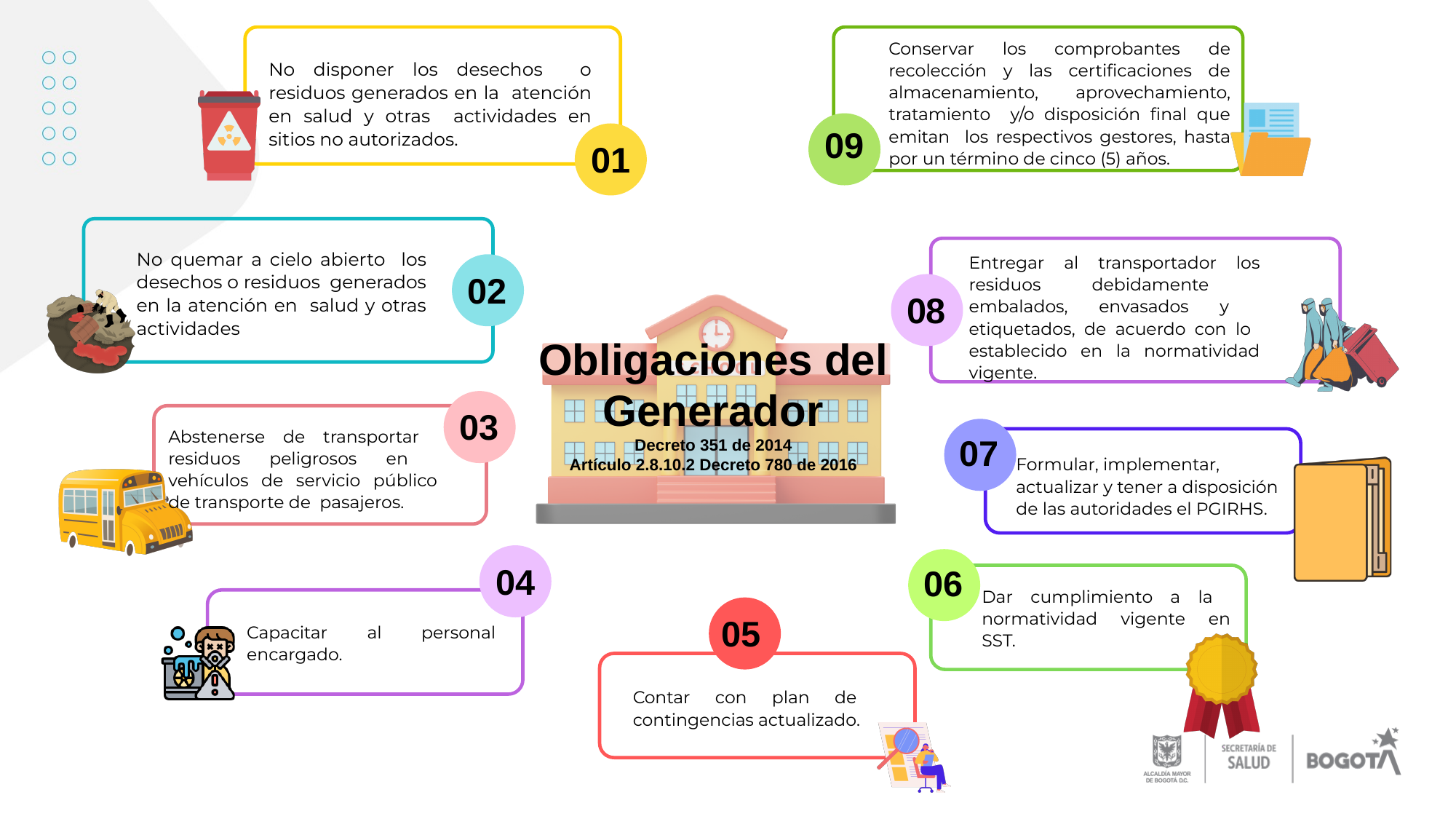

Conservar los comprobantes de recolección y las certificaciones de almacenamiento,  aprovechamiento, tratamiento  y/o disposición final que emitan  los respectivos gestores, hasta por un término de cinco (5) años.
No disponer los desechos  o residuos generados en la  atención en salud y otras  actividades en sitios no autorizados.

09

01

No quemar a cielo abierto  los desechos o residuos  generados en la atención en  salud y otras actividades
Entregar al transportador los residuos debidamente  embalados, envasados y  etiquetados, de acuerdo con lo  establecido en la normatividad vigente.

02

08

Obligaciones del Generador
Decreto 351 de 2014​
Artículo 2.8.10.2 Decreto 780 de 2016​

03

Abstenerse de transportar  residuos peligrosos en  vehículos de servicio público de transporte de  pasajeros.

07
Formular, implementar,  actualizar y tener a disposición  de las autoridades el PGIRHS.

04
06

Dar cumplimiento a la  normatividad vigente en SST.

05
Capacitar al personal encargado.

Contar con plan de  contingencias actualizado.